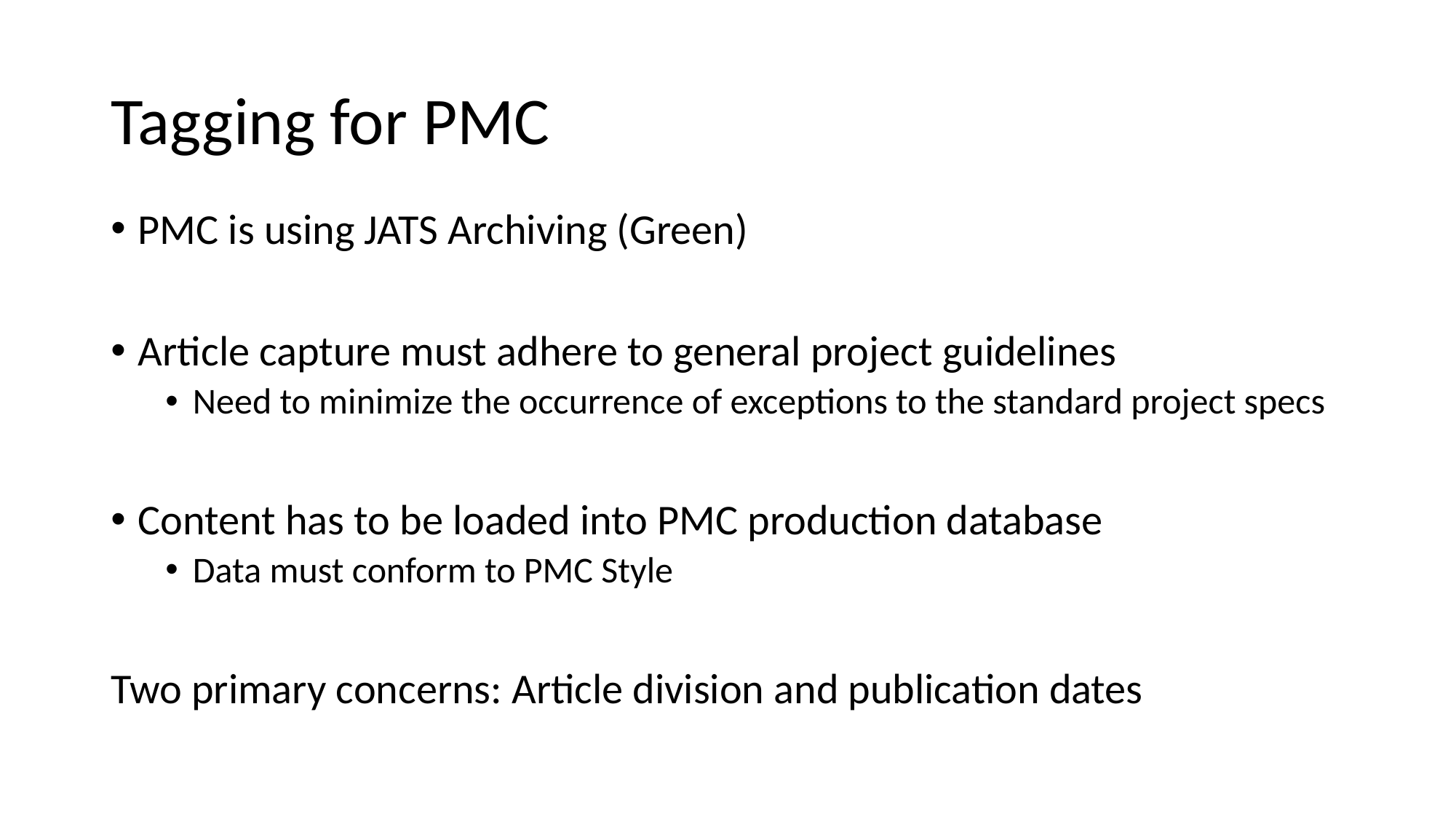

# Tagging for PMC
PMC is using JATS Archiving (Green)

Article capture must adhere to general project guidelines
Need to minimize the occurrence of exceptions to the standard project specs

Content has to be loaded into PMC production database
Data must conform to PMC Style

Two primary concerns: Article division and publication dates